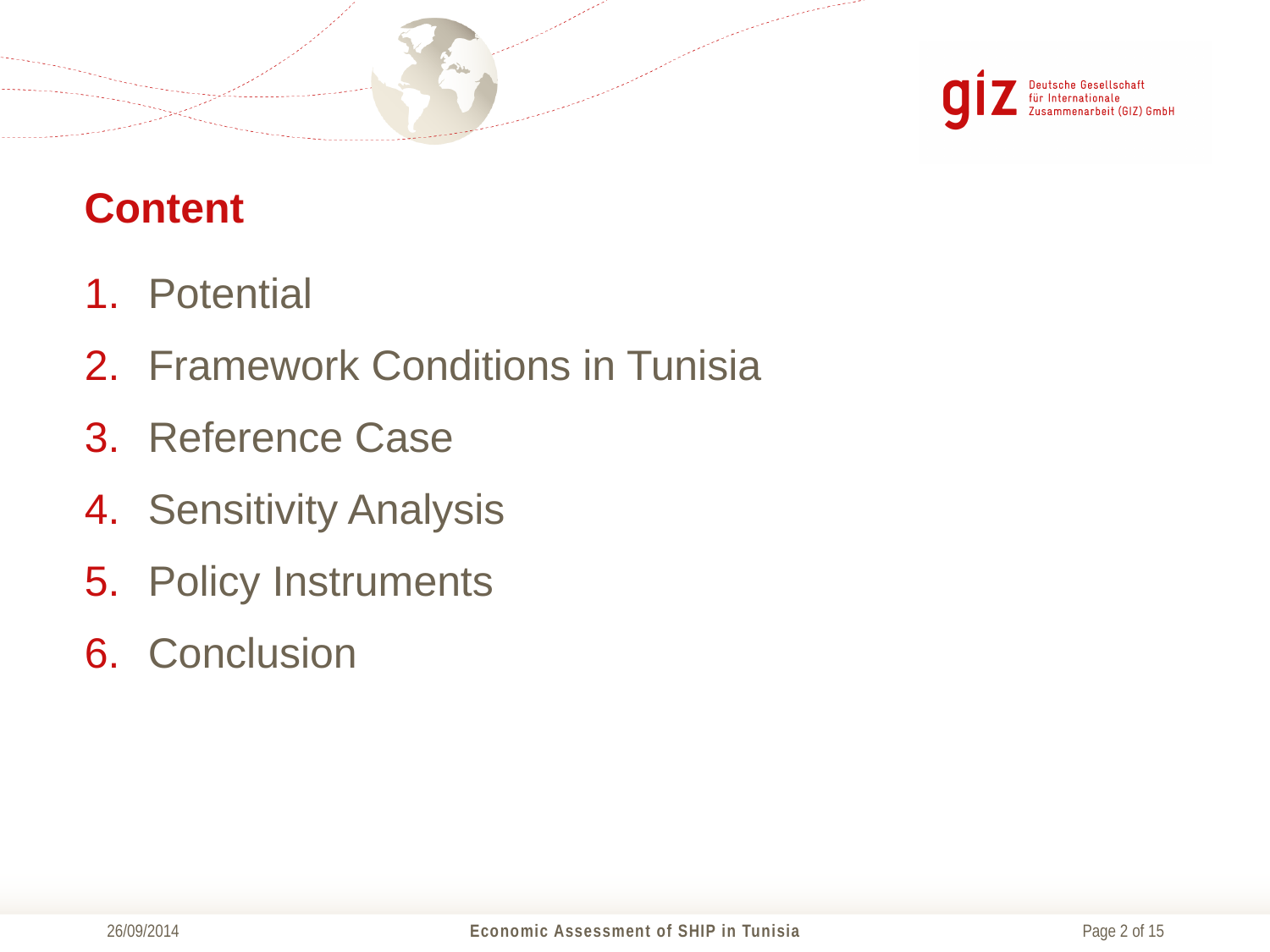

Content
Potential
Framework Conditions in Tunisia
Reference Case
Sensitivity Analysis
Policy Instruments
Conclusion

26/09/2014
Economic Assessment of SHIP in Tunisia